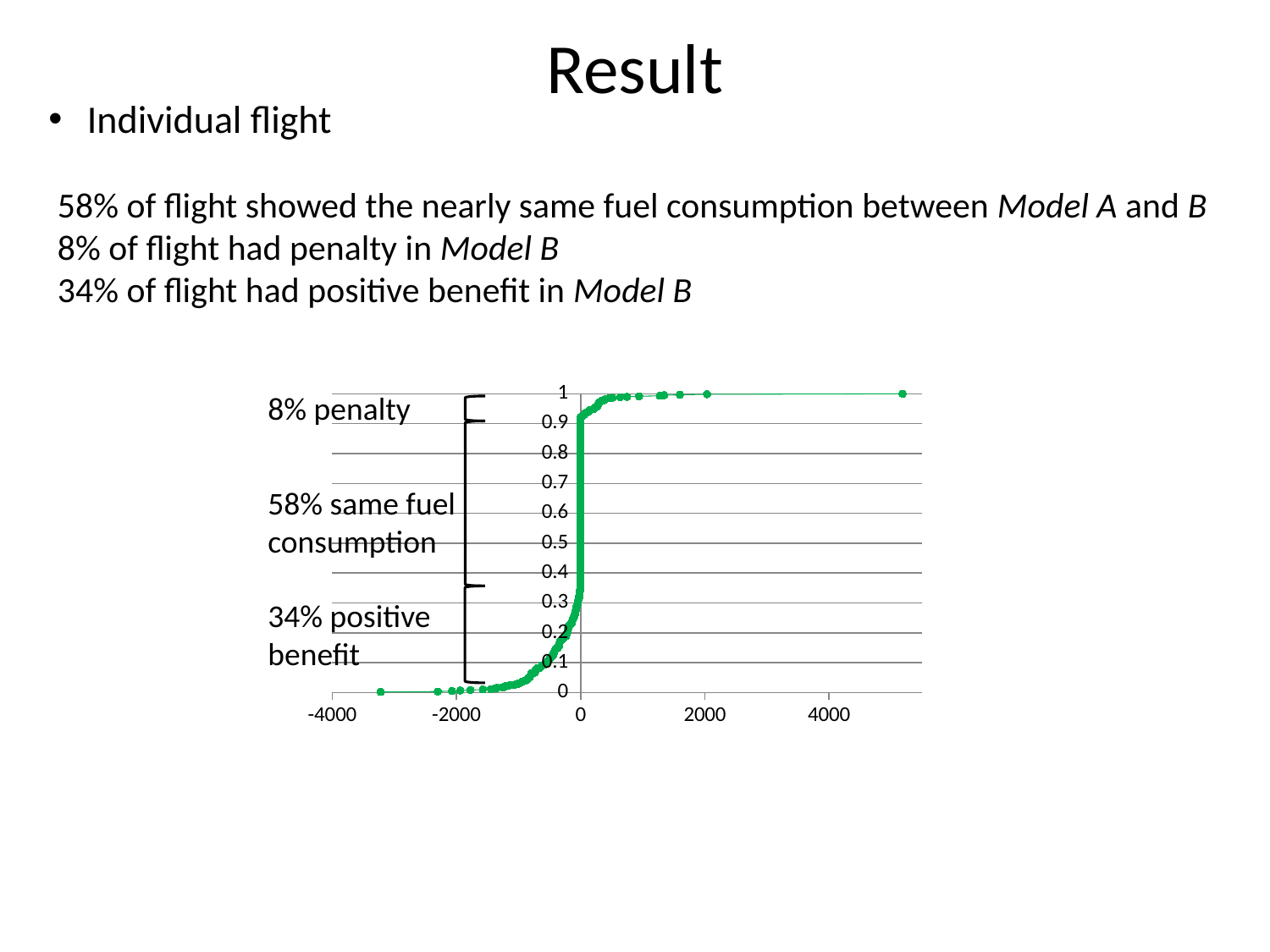

# Result
Individual flight
58% of flight showed the nearly same fuel consumption between Model A and B
8% of flight had penalty in Model B
34% of flight had positive benefit in Model B

### Chart

| Category |  |
|---|---|
8% penalty

58% same fuel consumption

34% positive benefit